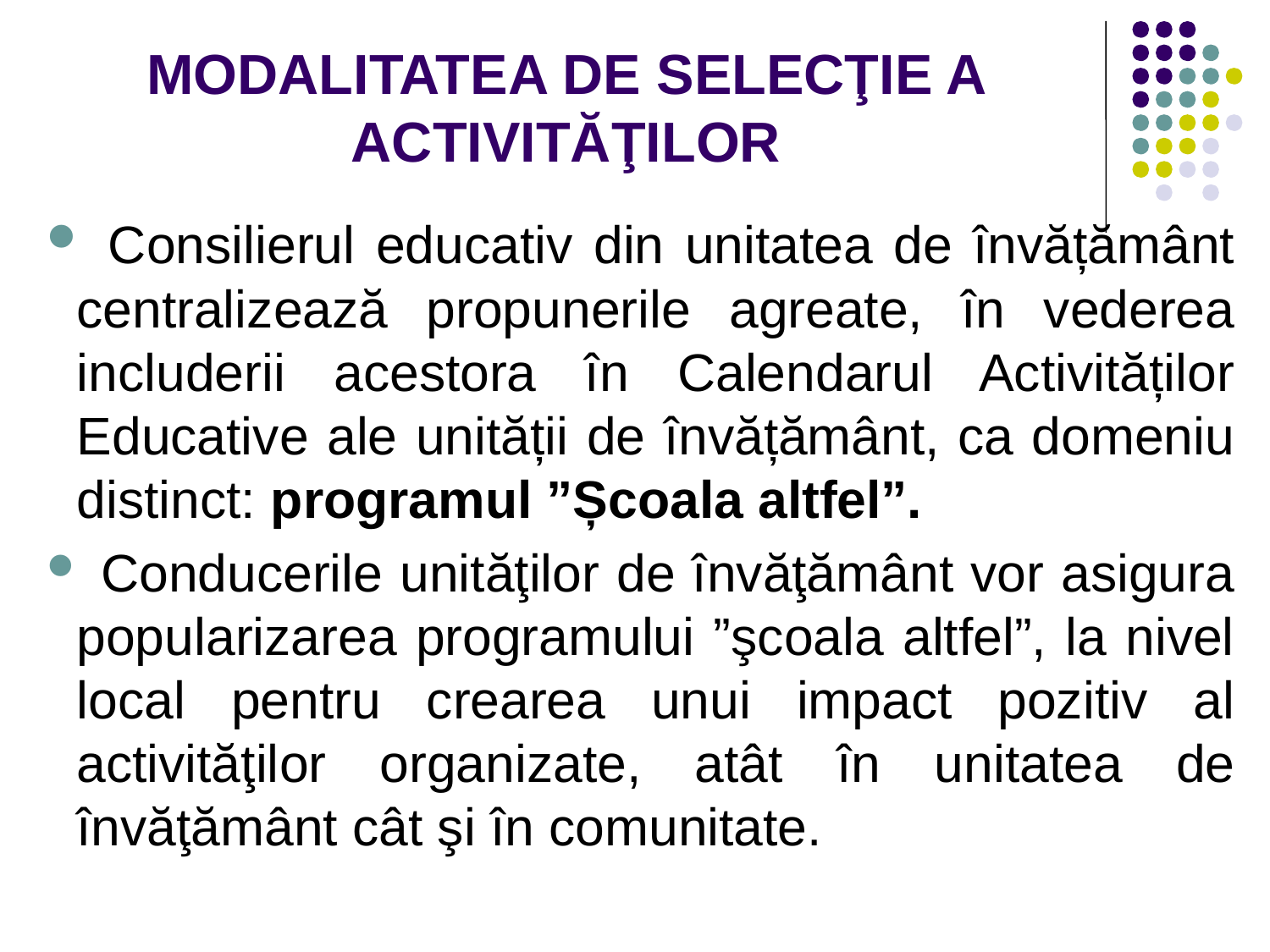

# MODALITATEA DE SELECŢIE A ACTIVITĂŢILOR
 Consilierul educativ din unitatea de învățământ centralizează propunerile agreate, în vederea includerii acestora în Calendarul Activităților Educative ale unității de învățământ, ca domeniu distinct: programul ”Școala altfel”.
 Conducerile unităţilor de învăţământ vor asigura popularizarea programului ”şcoala altfel”, la nivel local pentru crearea unui impact pozitiv al activităţilor organizate, atât în unitatea de învăţământ cât şi în comunitate.